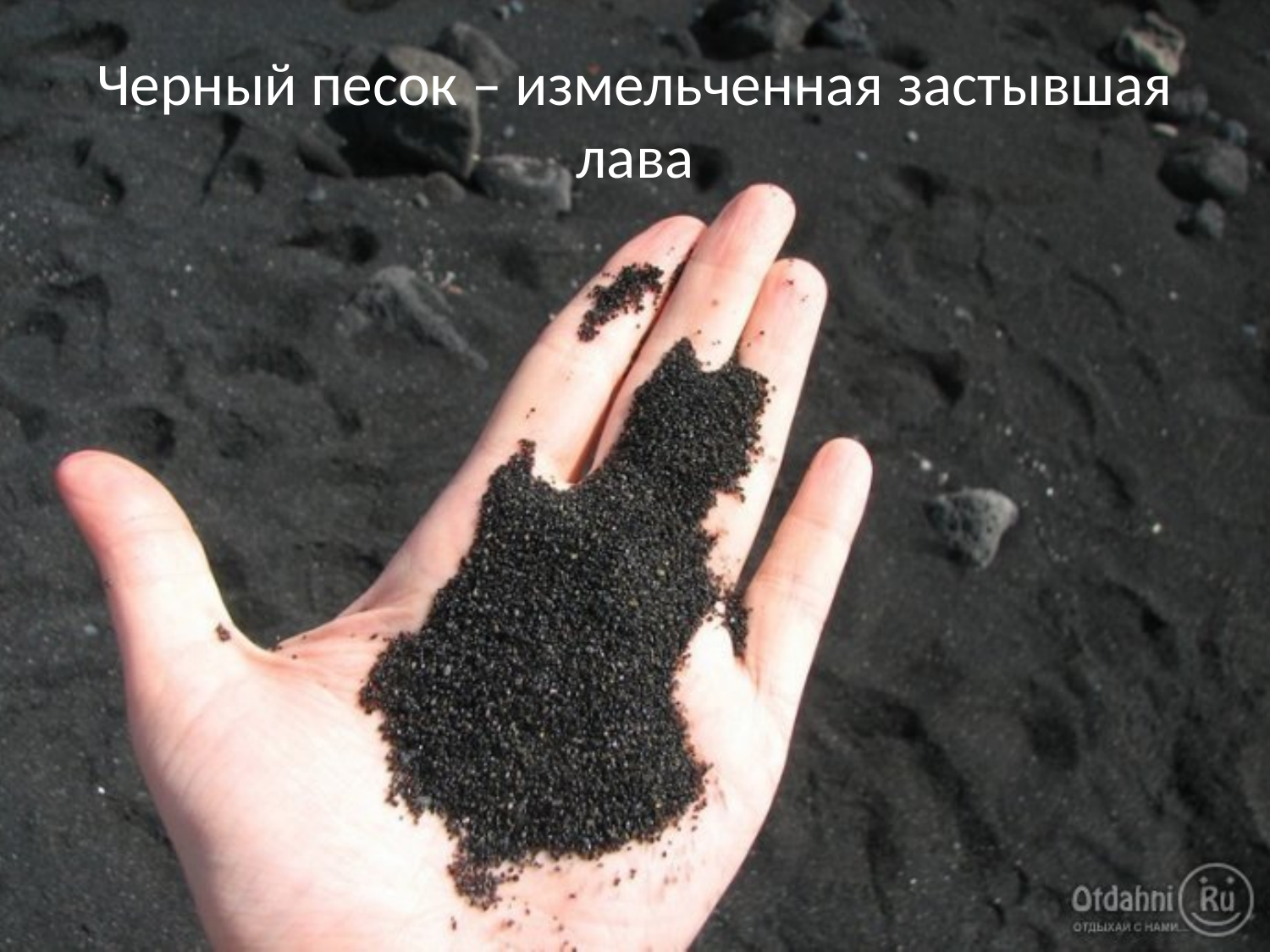

# Черный песок – измельченная застывшая лава